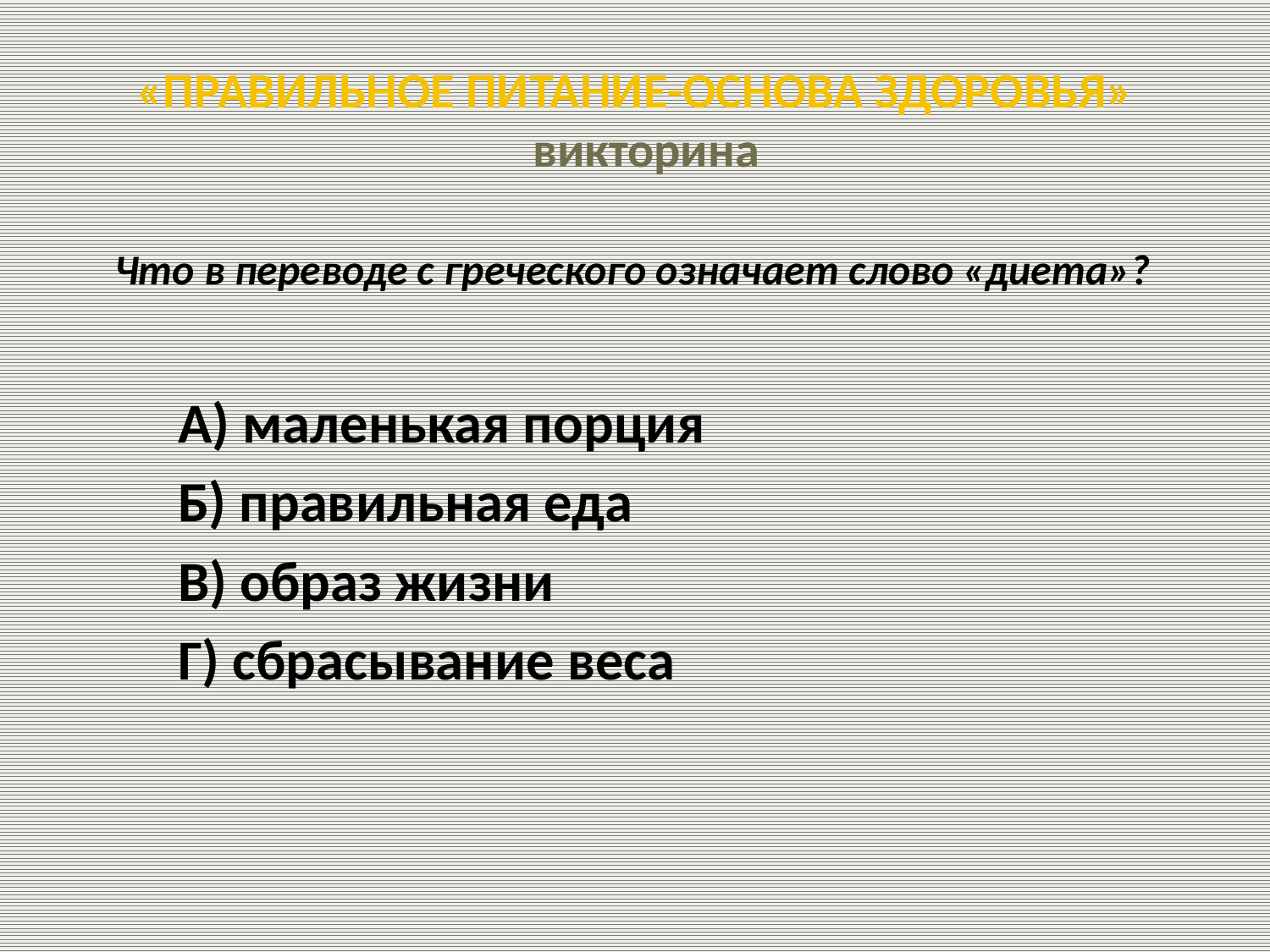

# «ПРАВИЛЬНОЕ ПИТАНИЕ-ОСНОВА ЗДОРОВЬЯ» викторина
   Что в переводе с греческого означает слово «диета»?

        А) маленькая порция
        Б) правильная еда
        В) образ жизни
        Г) сбрасывание веса